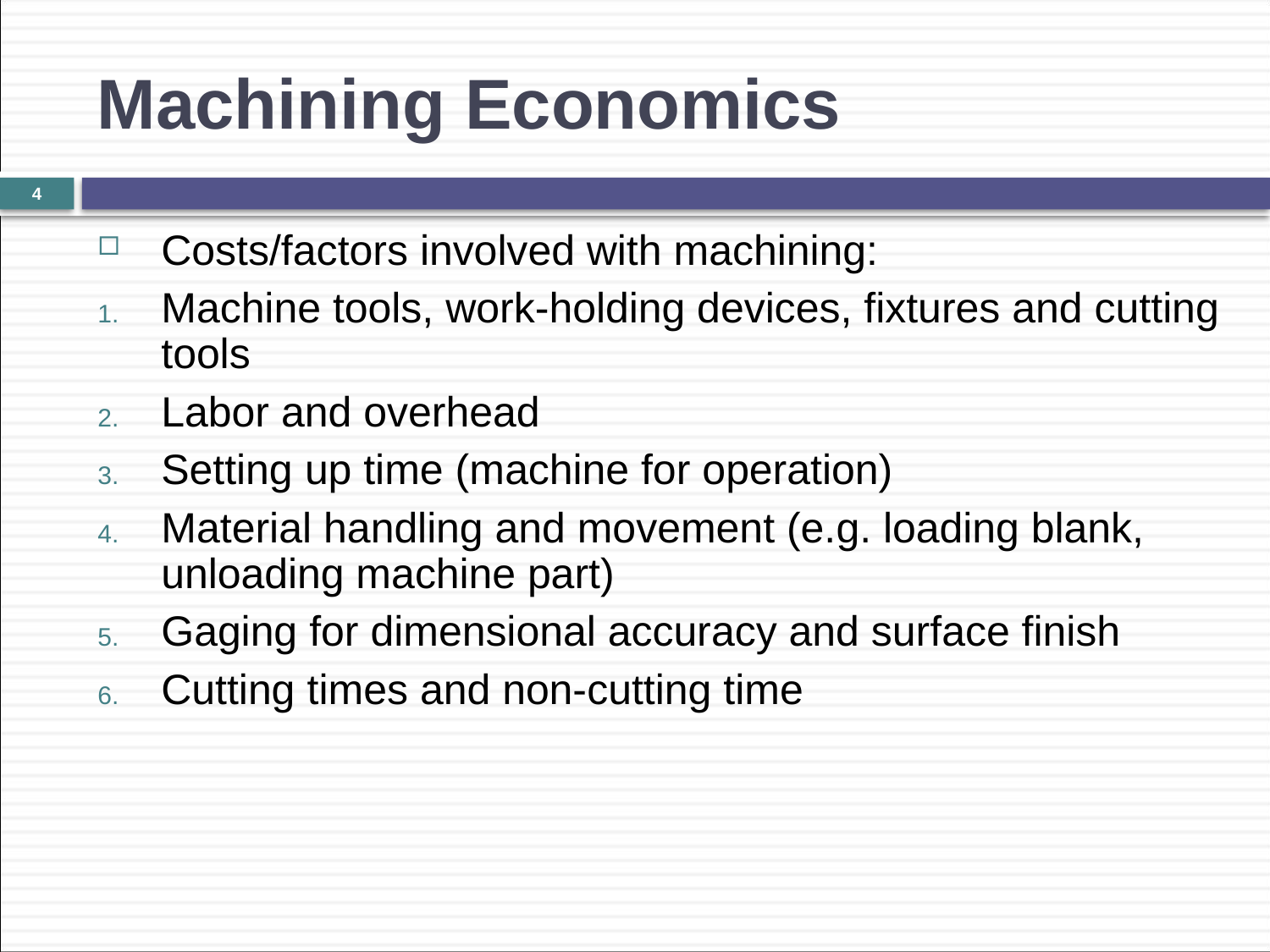

Machining Economics
4
Costs/factors involved with machining:
Machine tools, work-holding devices, fixtures and cutting tools
Labor and overhead
Setting up time (machine for operation)
Material handling and movement (e.g. loading blank, unloading machine part)
Gaging for dimensional accuracy and surface finish
Cutting times and non-cutting time